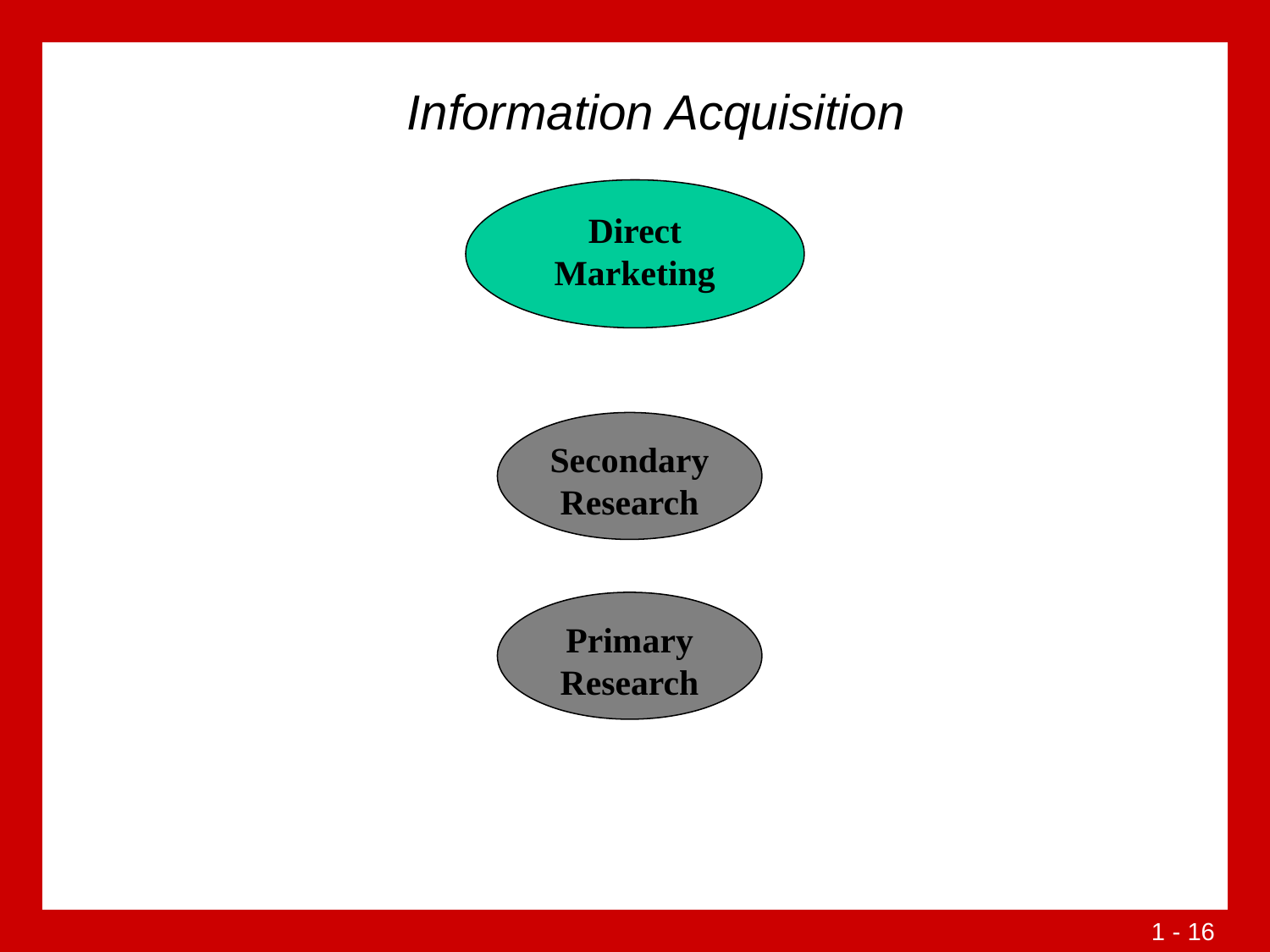

Information Acquisition

Direct Marketing
Secondary Research
Primary Research
1 - 16